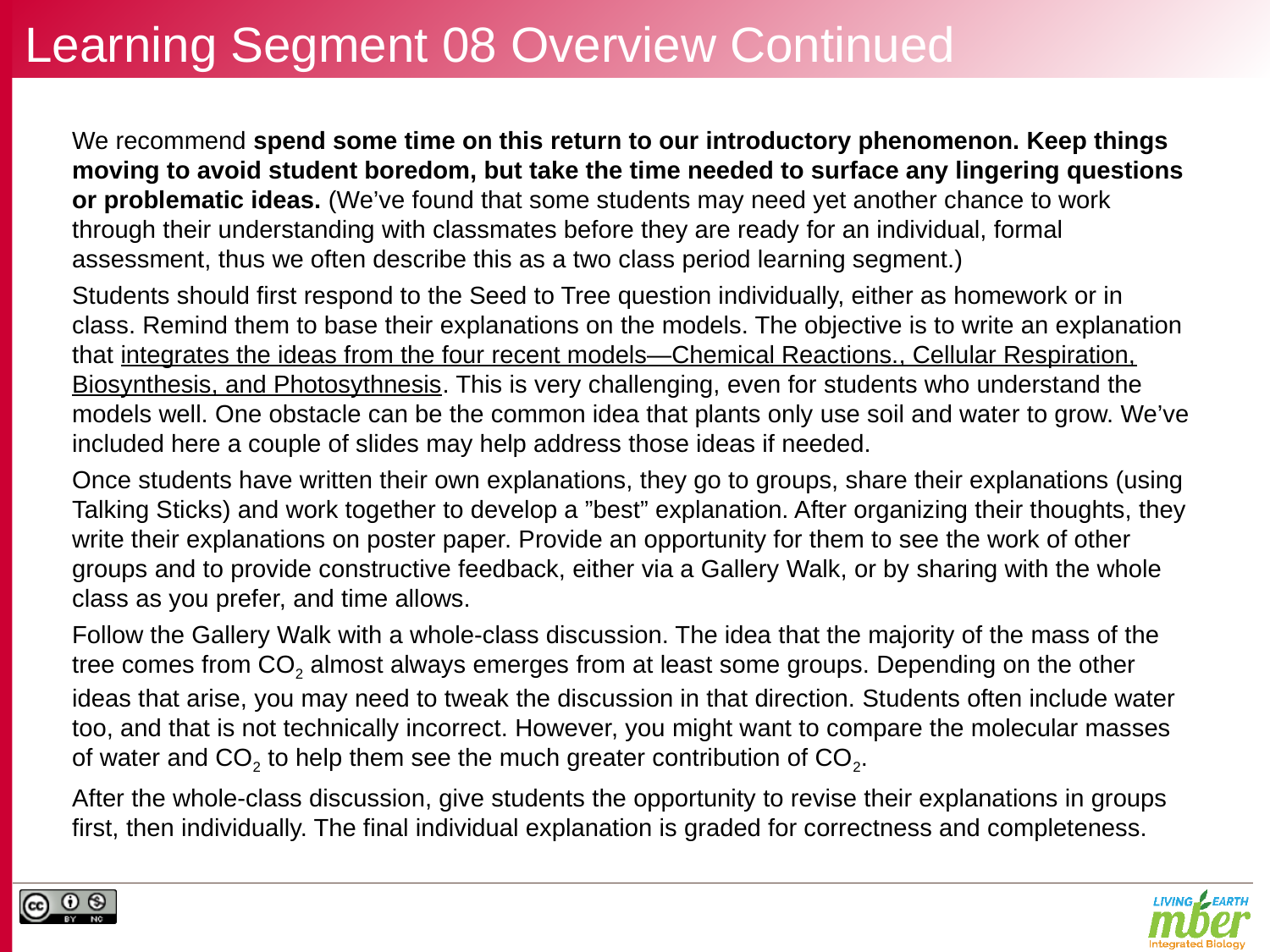

# Learning Segment 08 Overview Continued
We recommend spend some time on this return to our introductory phenomenon. Keep things moving to avoid student boredom, but take the time needed to surface any lingering questions or problematic ideas. (We’ve found that some students may need yet another chance to work through their understanding with classmates before they are ready for an individual, formal assessment, thus we often describe this as a two class period learning segment.)
Students should first respond to the Seed to Tree question individually, either as homework or in class. Remind them to base their explanations on the models. The objective is to write an explanation that integrates the ideas from the four recent models—Chemical Reactions., Cellular Respiration, Biosynthesis, and Photosythnesis. This is very challenging, even for students who understand the models well. One obstacle can be the common idea that plants only use soil and water to grow. We’ve included here a couple of slides may help address those ideas if needed.
Once students have written their own explanations, they go to groups, share their explanations (using Talking Sticks) and work together to develop a ”best” explanation. After organizing their thoughts, they write their explanations on poster paper. Provide an opportunity for them to see the work of other groups and to provide constructive feedback, either via a Gallery Walk, or by sharing with the whole class as you prefer, and time allows.
Follow the Gallery Walk with a whole-class discussion. The idea that the majority of the mass of the tree comes from CO2 almost always emerges from at least some groups. Depending on the other ideas that arise, you may need to tweak the discussion in that direction. Students often include water too, and that is not technically incorrect. However, you might want to compare the molecular masses of water and CO2 to help them see the much greater contribution of CO2.
After the whole-class discussion, give students the opportunity to revise their explanations in groups first, then individually. The final individual explanation is graded for correctness and completeness.